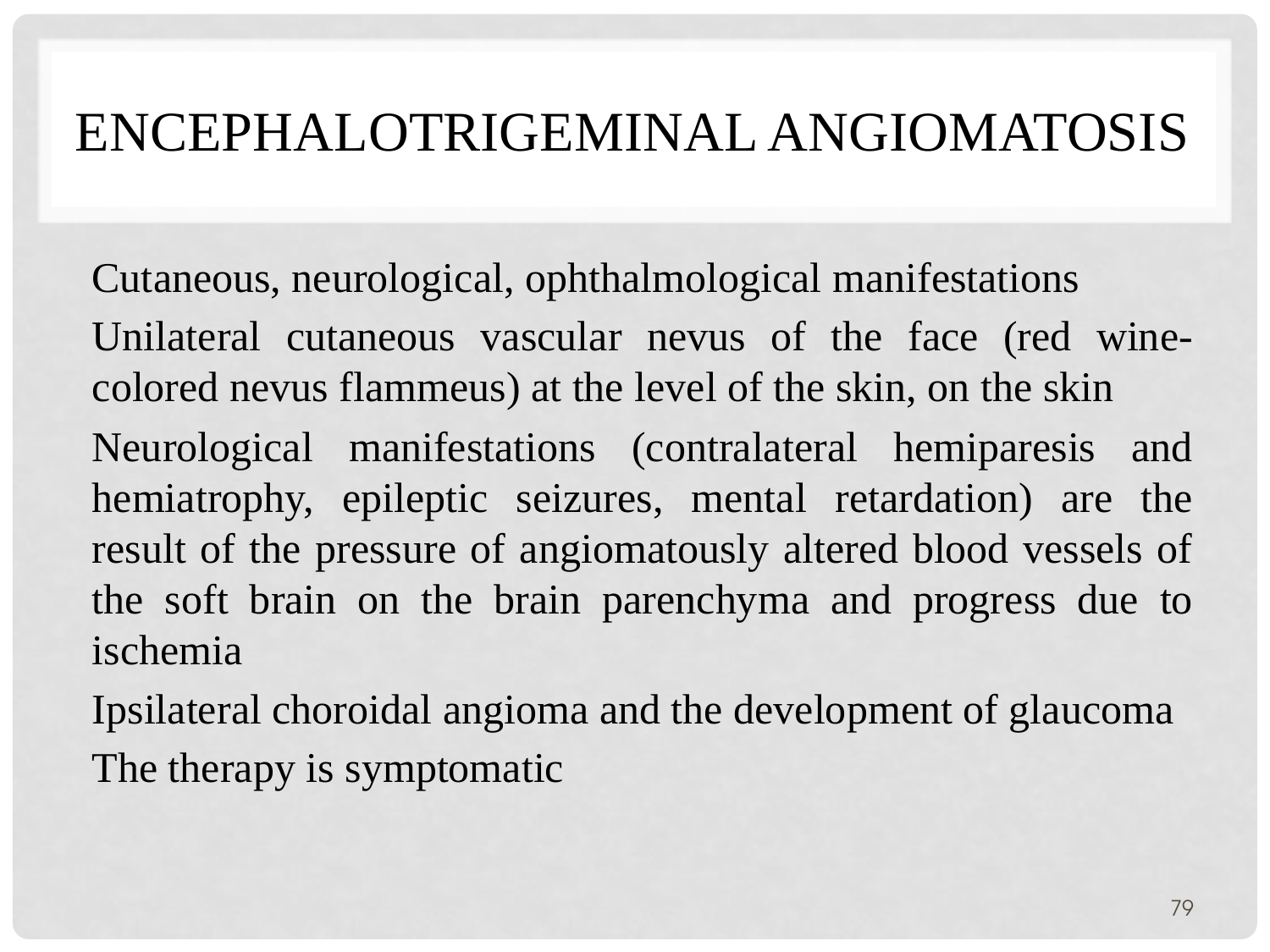

# Encephalotrigeminal angiomatosis
Cutaneous, neurological, ophthalmological manifestations
Unilateral cutaneous vascular nevus of the face (red wine-colored nevus flammeus) at the level of the skin, on the skin
Neurological manifestations (contralateral hemiparesis and hemiatrophy, epileptic seizures, mental retardation) are the result of the pressure of angiomatously altered blood vessels of the soft brain on the brain parenchyma and progress due to ischemia
Ipsilateral choroidal angioma and the development of glaucoma
The therapy is symptomatic
79